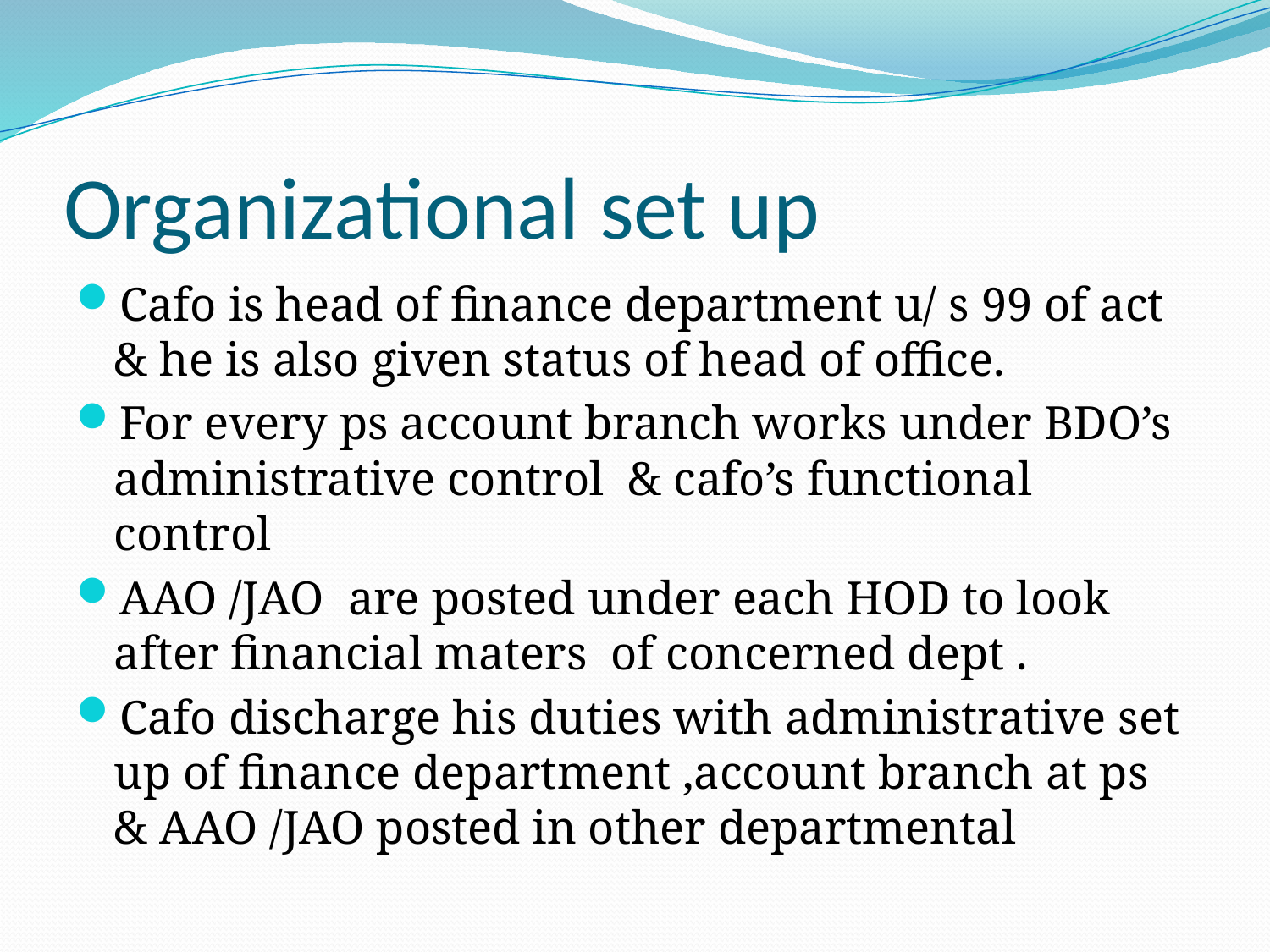

# Organizational set up
Cafo is head of finance department u/ s 99 of act  & he is also given status of head of office.
For every ps account branch works under BDO’s administrative control  & cafo’s functional control
AAO /JAO  are posted under each HOD to look after financial maters  of concerned dept .
Cafo discharge his duties with administrative set up of finance department ,account branch at ps & AAO /JAO posted in other departmental